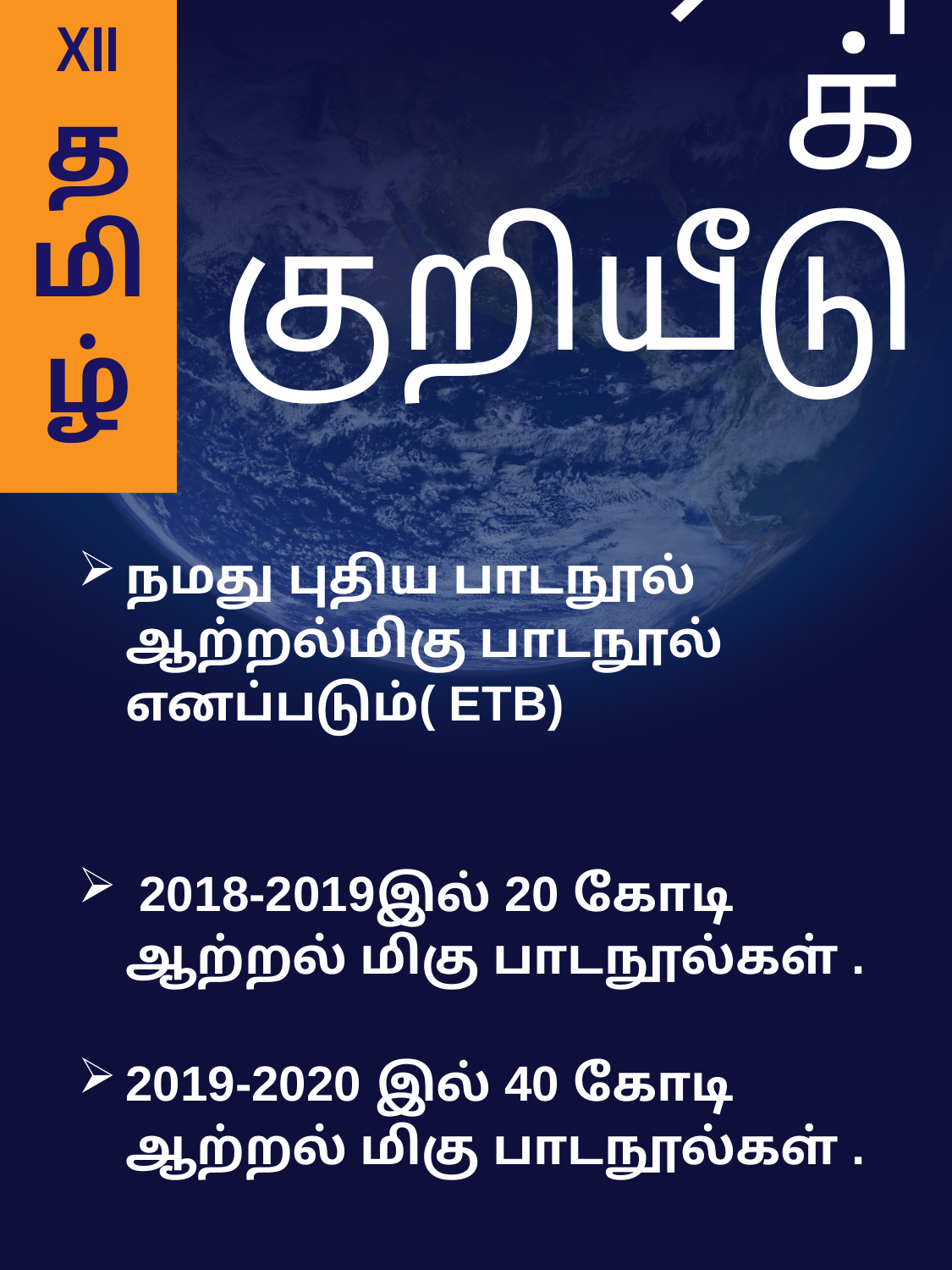

XII
த
மி
ழ்

# விரைவுக் குறியீடு
நமது புதிய பாடநூல் ஆற்றல்மிகு பாடநூல் எனப்படும்( ETB)

 2018-2019இல் 20 கோடி ஆற்றல் மிகு பாடநூல்கள் .

2019-2020 இல் 40 கோடி ஆற்றல் மிகு பாடநூல்கள் .